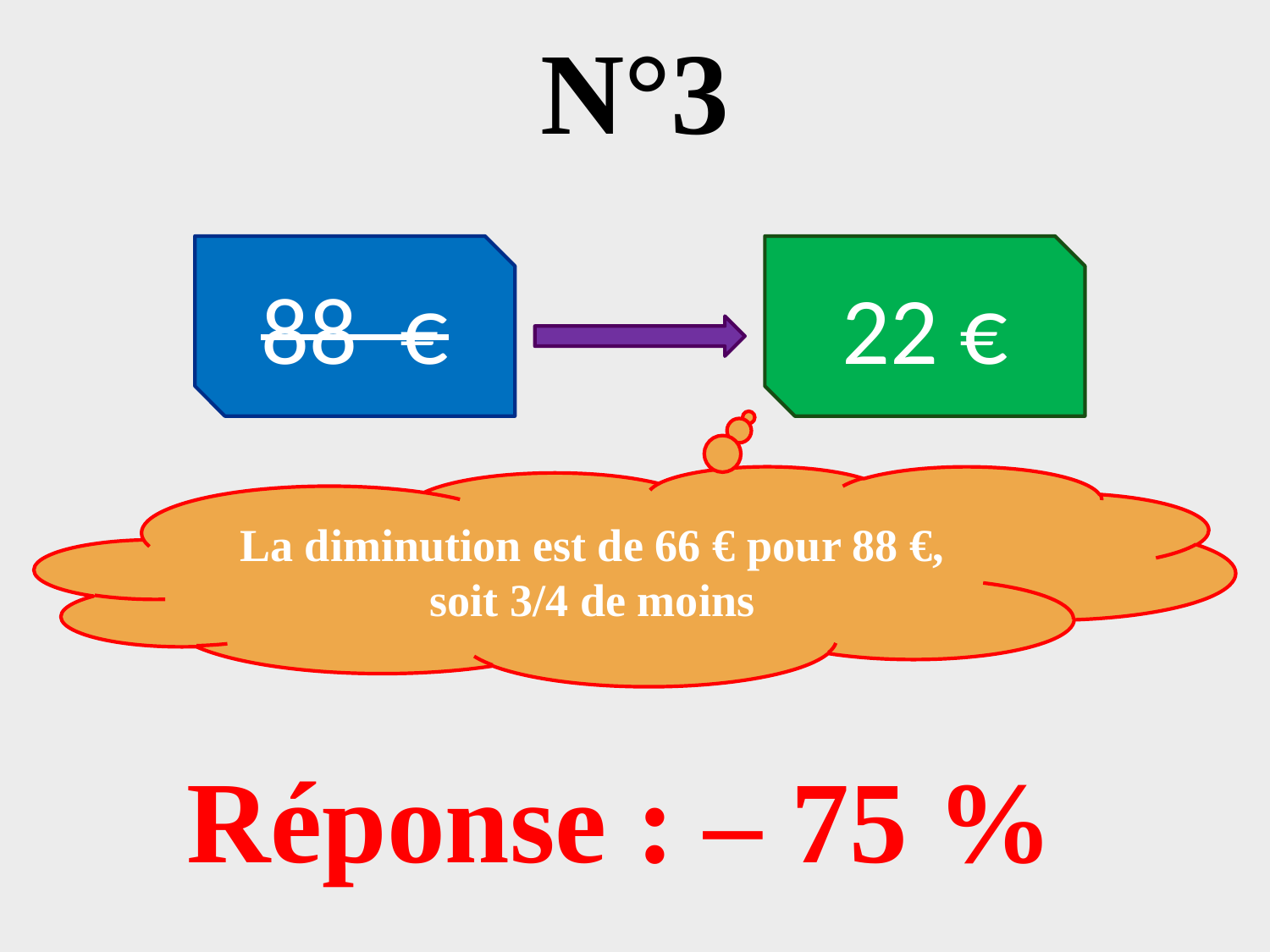

# N°3
88  €
22 €

La diminution est de 66 € pour 88 €, soit 3/4 de moins
Réponse : – 75 %